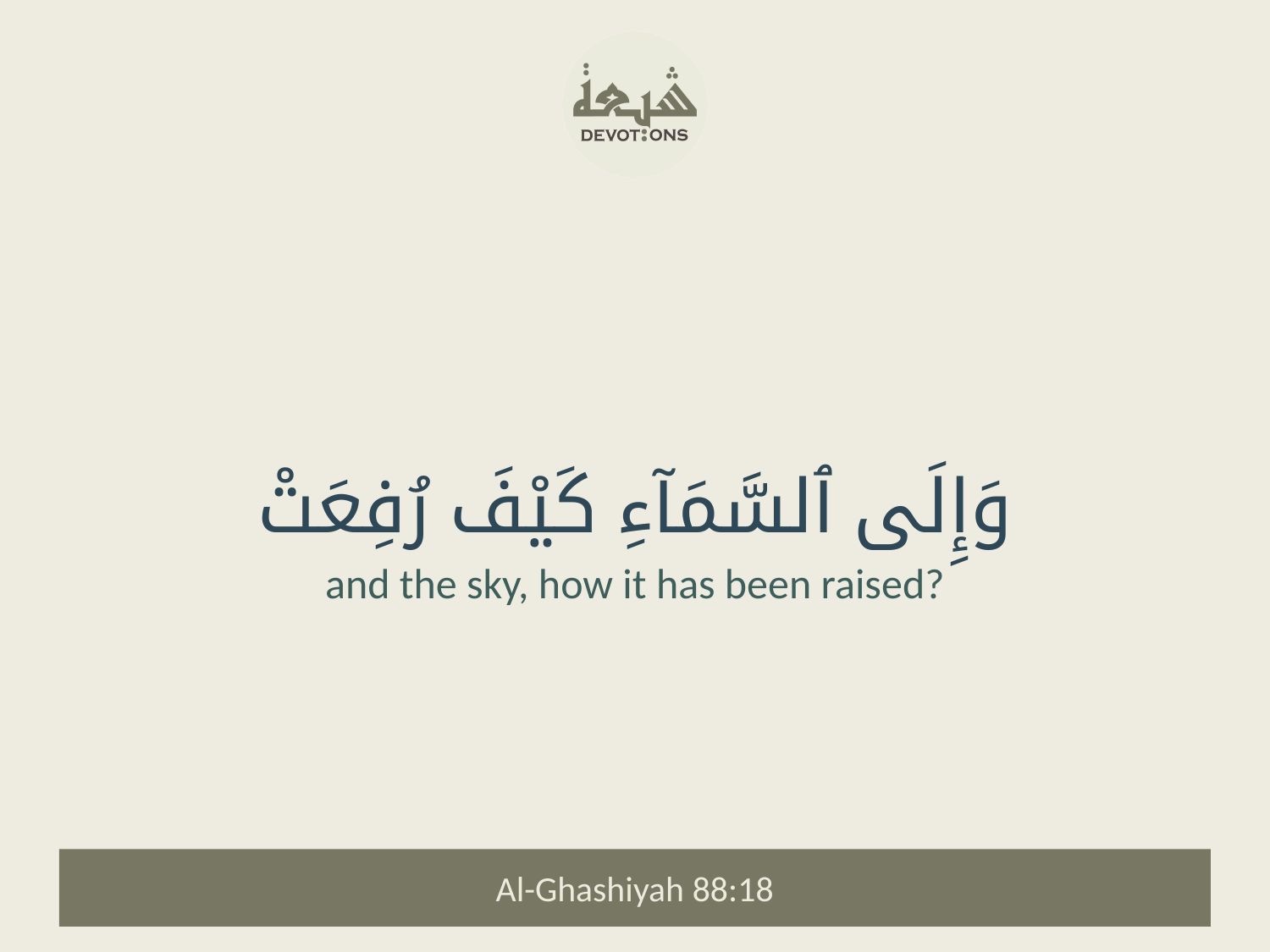

وَإِلَى ٱلسَّمَآءِ كَيْفَ رُفِعَتْ
and the sky, how it has been raised?
Al-Ghashiyah 88:18